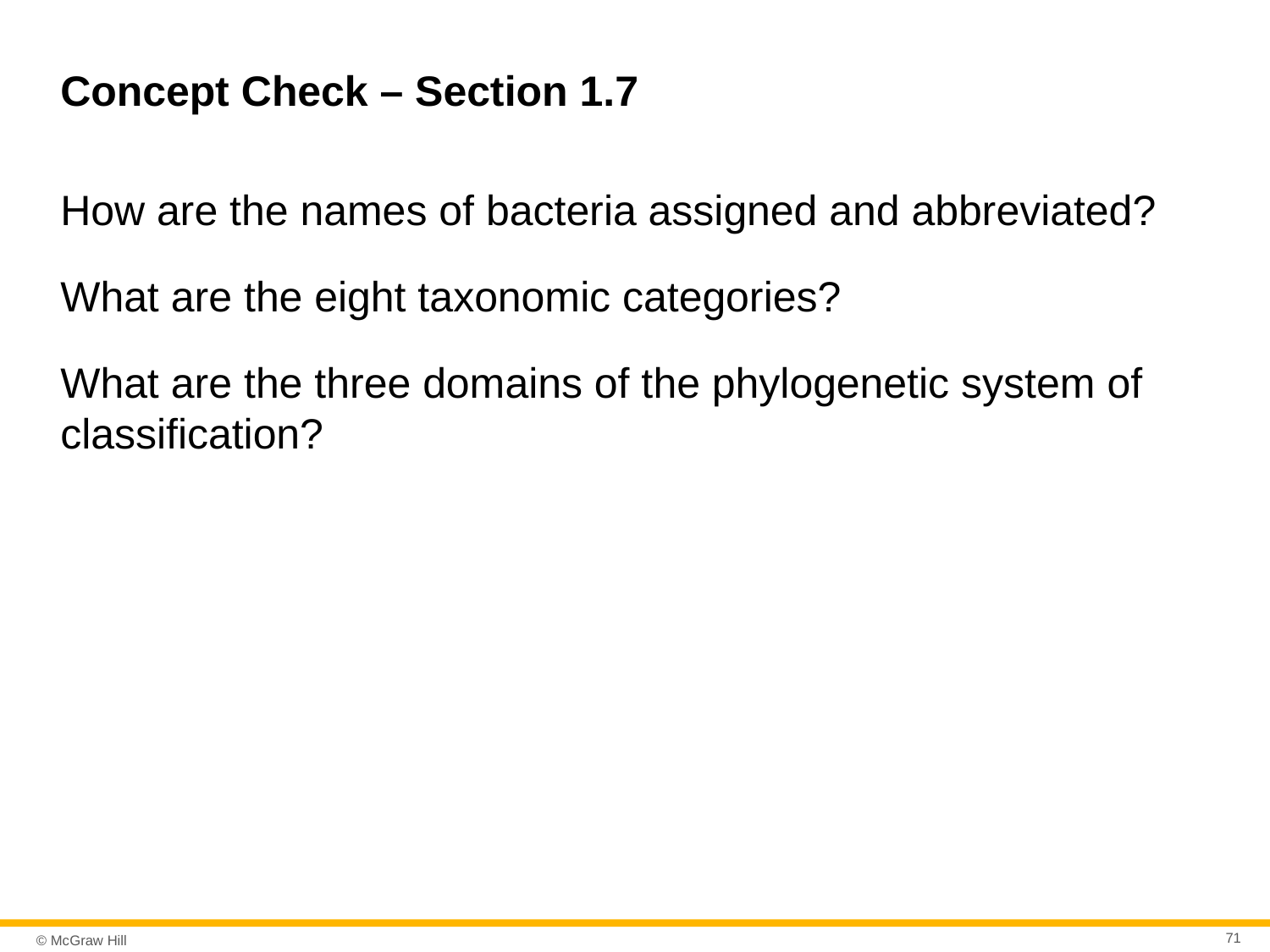

# Concept Check – Section 1.7
How are the names of bacteria assigned and abbreviated?
What are the eight taxonomic categories?
What are the three domains of the phylogenetic system of classification?